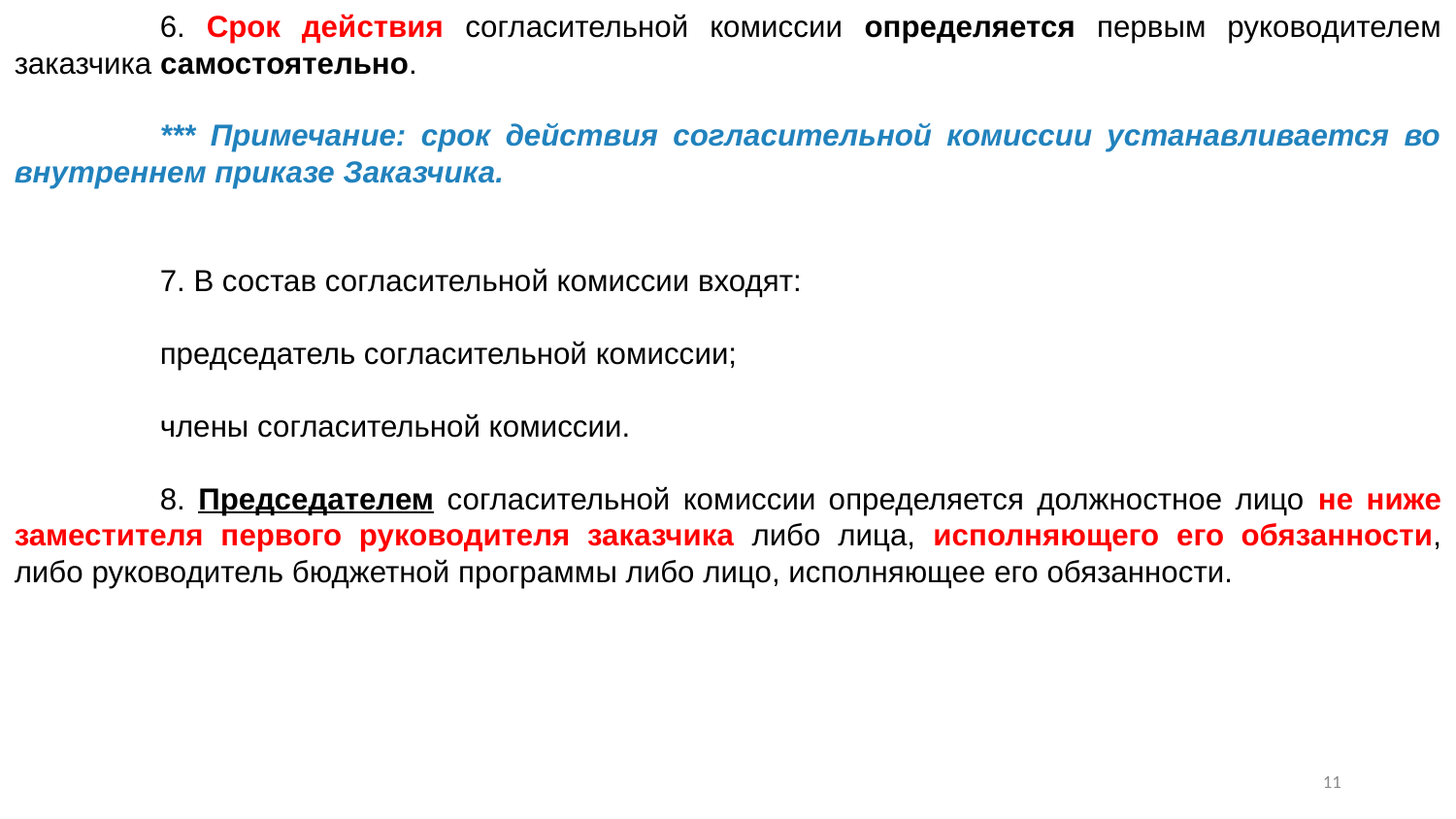

6. Срок действия согласительной комиссии определяется первым руководителем заказчика самостоятельно.

	*** Примечание: срок действия согласительной комиссии устанавливается во внутреннем приказе Заказчика.

	7. В состав согласительной комиссии входят:

	председатель согласительной комиссии;

	члены согласительной комиссии.

	8. Председателем согласительной комиссии определяется должностное лицо не ниже заместителя первого руководителя заказчика либо лица, исполняющего его обязанности, либо руководитель бюджетной программы либо лицо, исполняющее его обязанности.
11